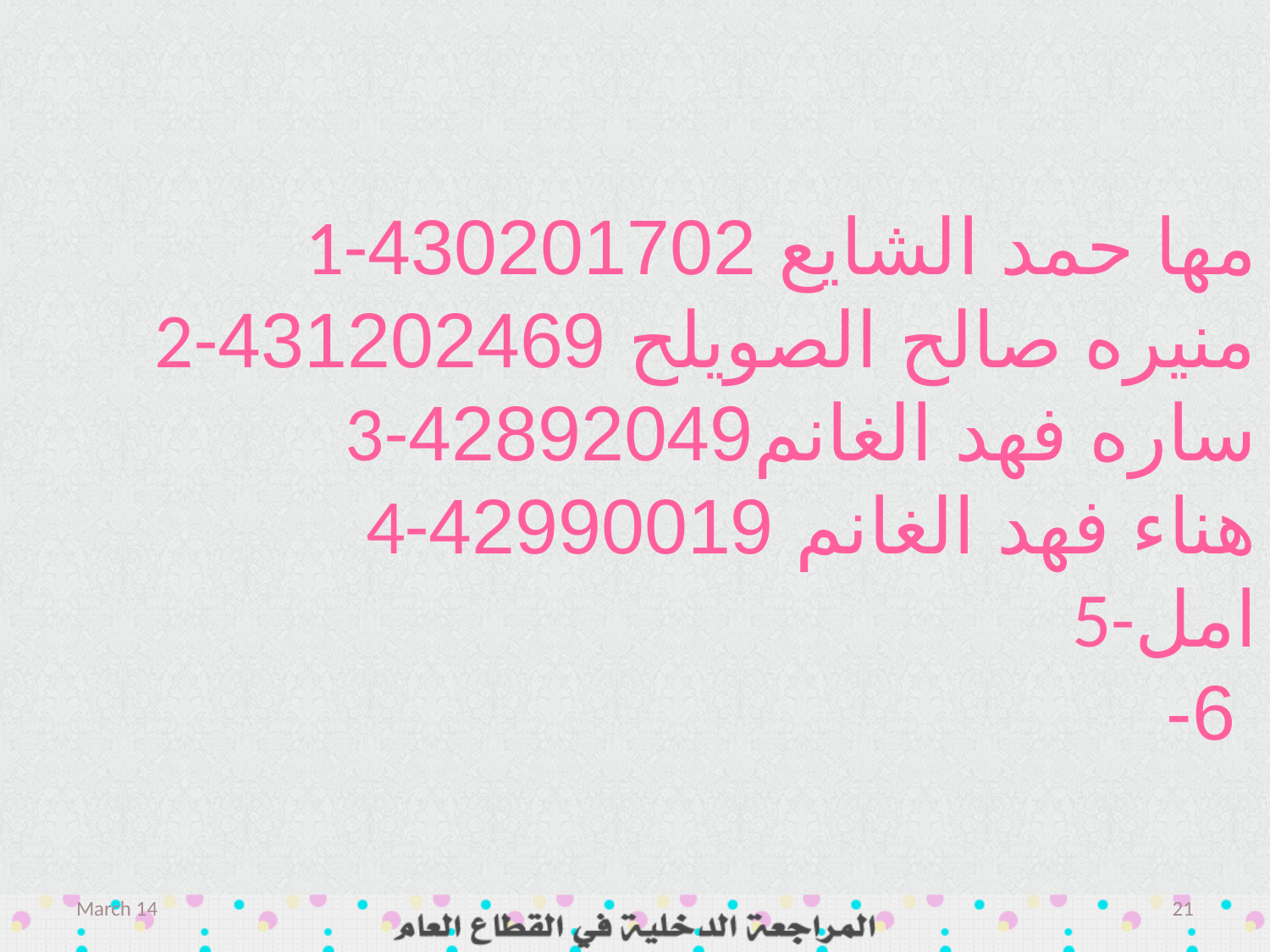

1-مها حمد الشايع 430201702
2-منيره صالح الصويلح 431202469
3-ساره فهد الغانم42892049
4-هناء فهد الغانم 42990019
5-امل
-6
March 14
21